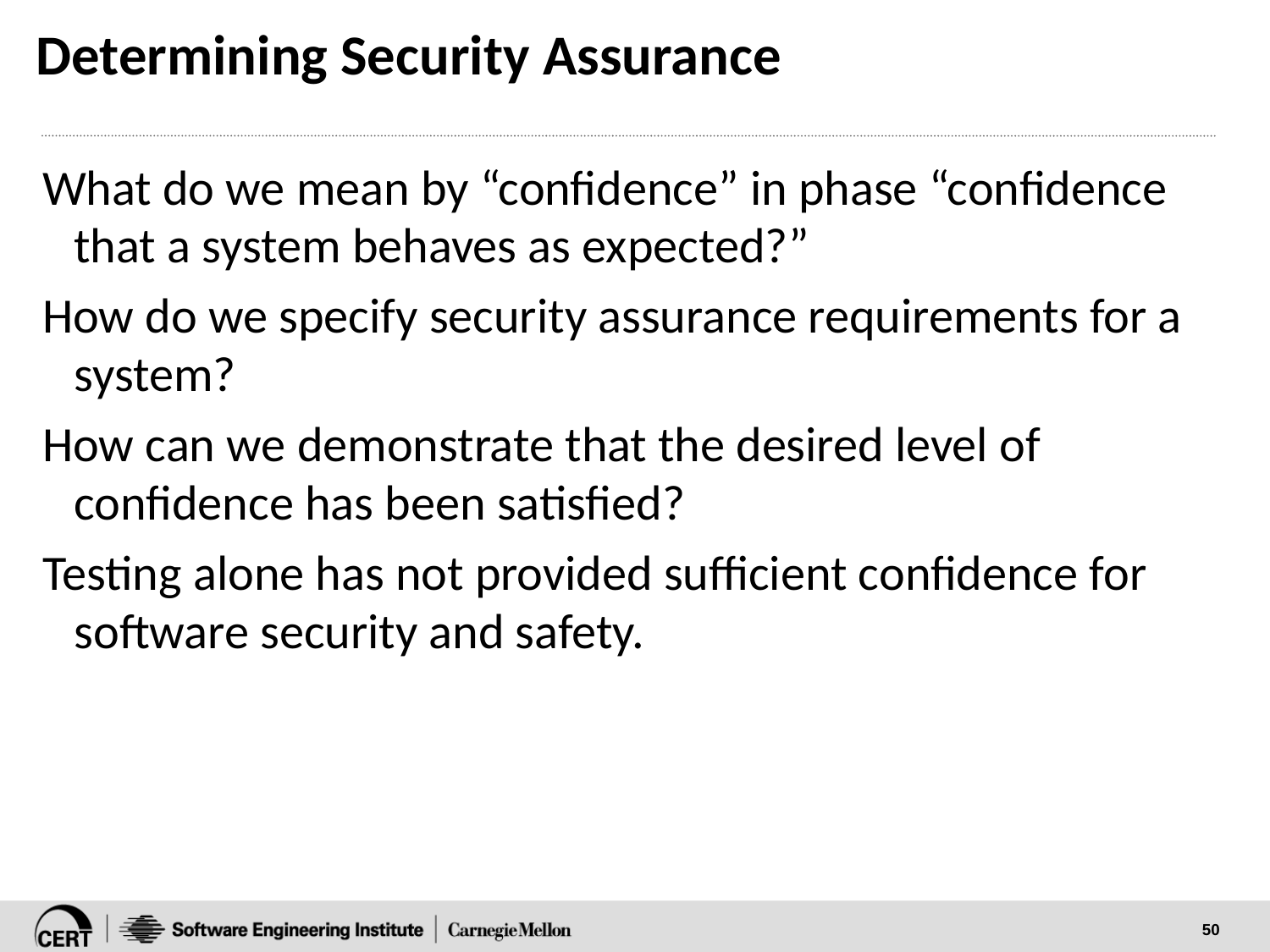

# Determining Security Assurance
What do we mean by “confidence” in phase “confidence that a system behaves as expected?”
How do we specify security assurance requirements for a system?
How can we demonstrate that the desired level of confidence has been satisfied?
Testing alone has not provided sufficient confidence for software security and safety.